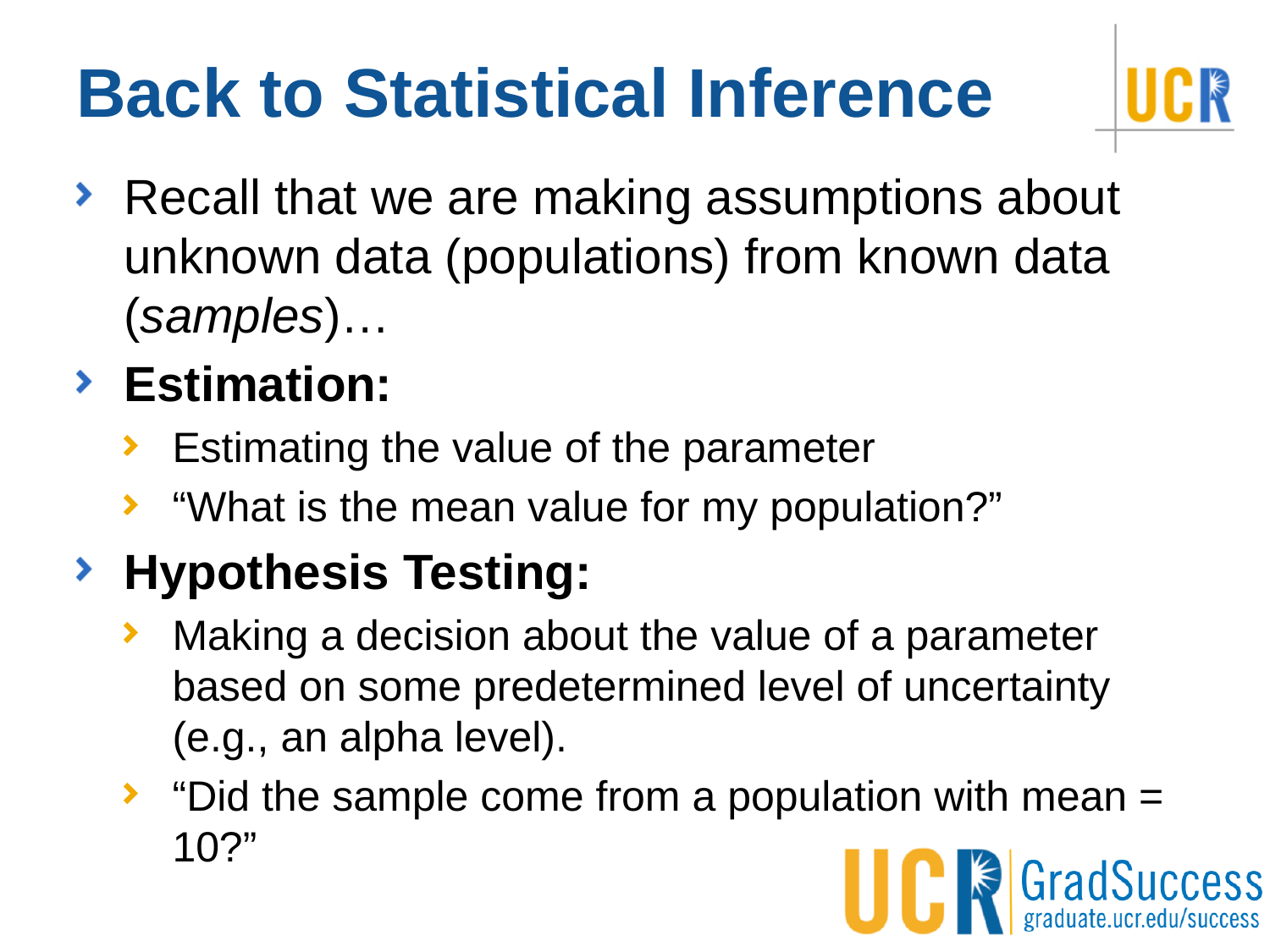

# Back to Statistical Inference
Recall that we are making assumptions about unknown data (populations) from known data (samples)…
Estimation:
Estimating the value of the parameter
“What is the mean value for my population?”
Hypothesis Testing:
Making a decision about the value of a parameter based on some predetermined level of uncertainty (e.g., an alpha level).
“Did the sample come from a population with mean = 10?”